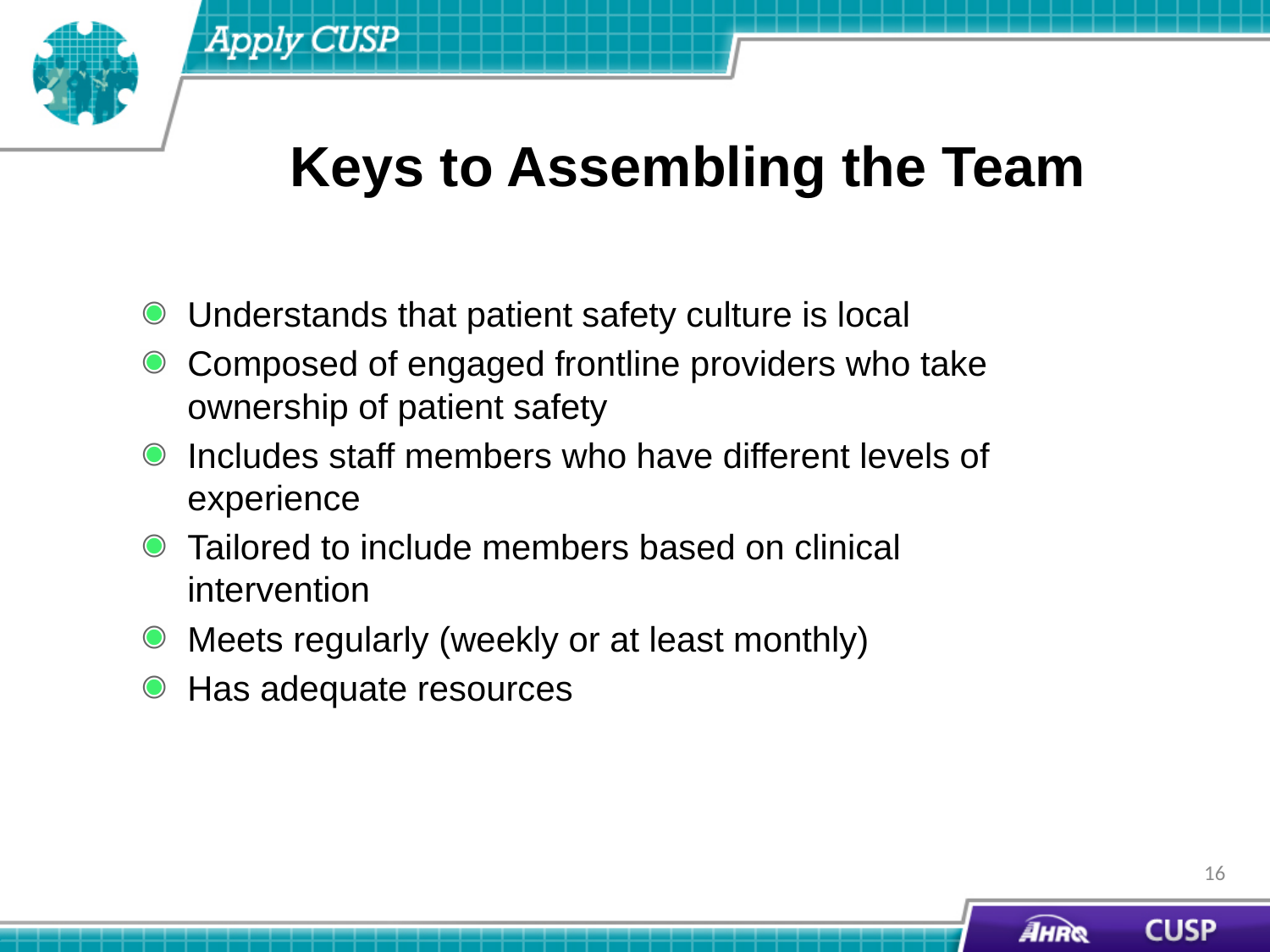

# Keys to Assembling the Team
Understands that patient safety culture is local
Composed of engaged frontline providers who take ownership of patient safety
Includes staff members who have different levels of experience
Tailored to include members based on clinical intervention
Meets regularly (weekly or at least monthly)
Has adequate resources
16